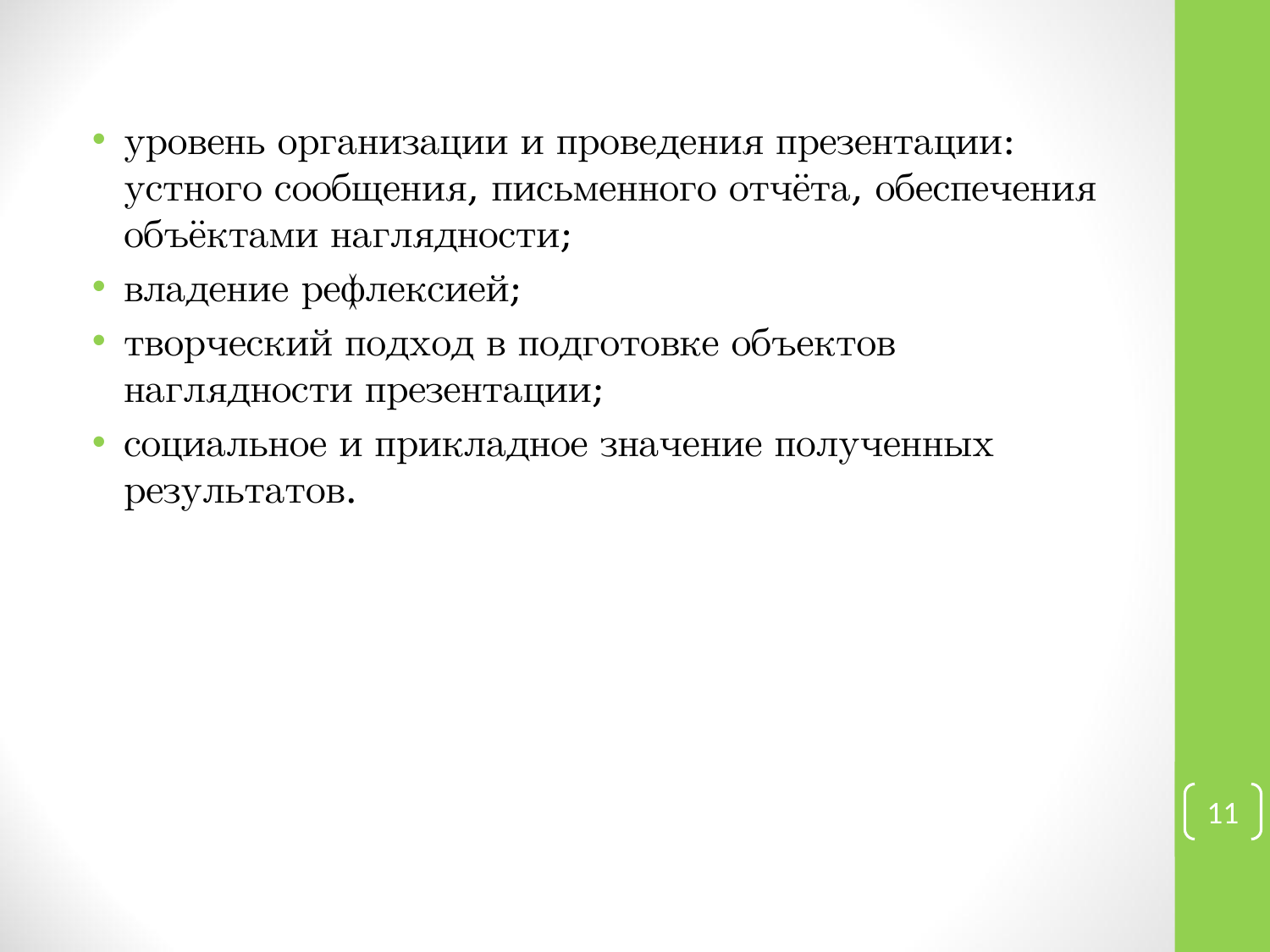

уровень организации и проведения презентации: устного сообщения, письменного отчёта, обеспечения объёктами наглядности;
владение рефлексией;
творческий подход в подготовке объектов наглядности презентации;
социальное и прикладное значение полученных результатов.

11